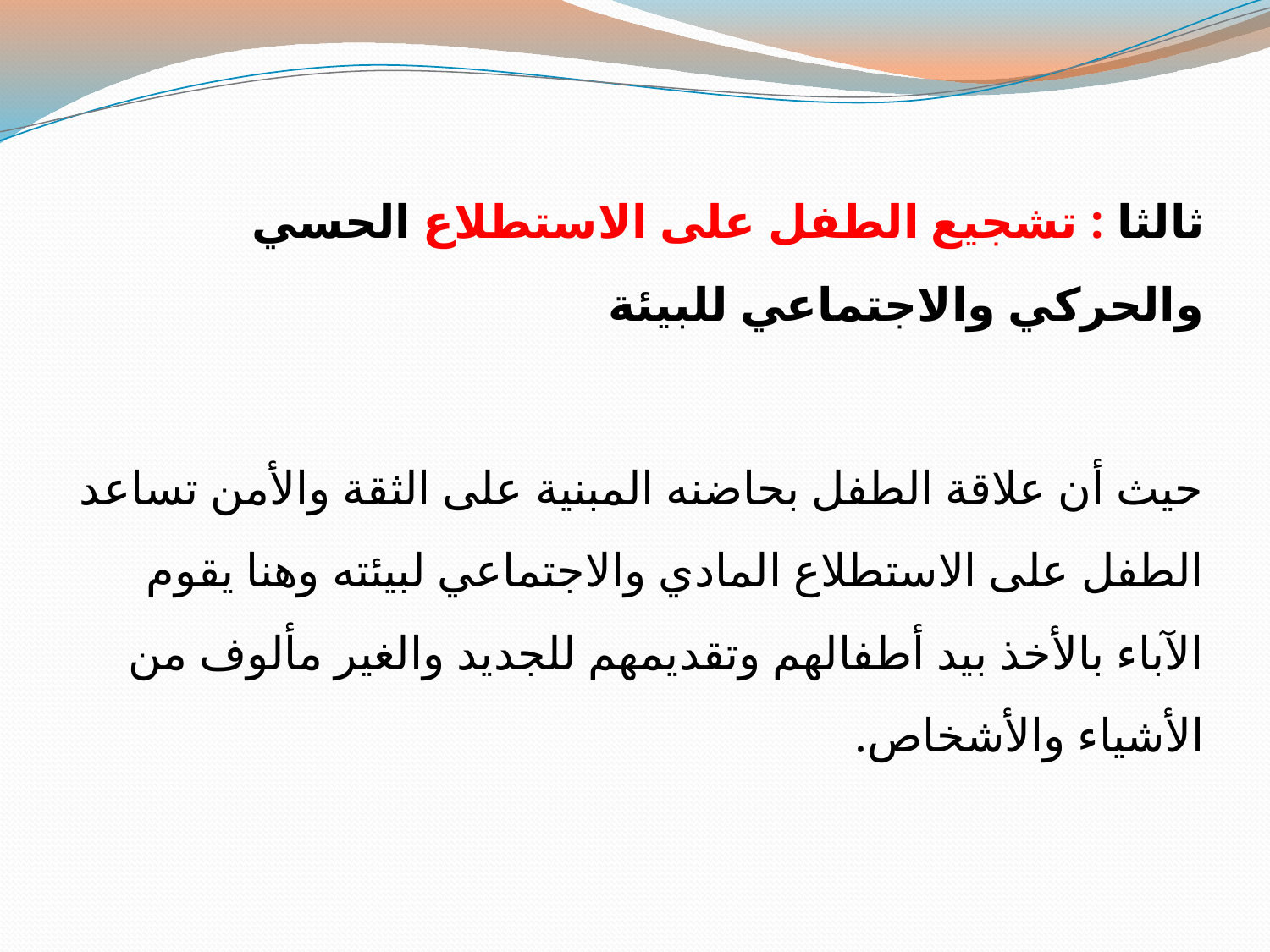

ثالثا : تشجيع الطفل على الاستطلاع الحسي والحركي والاجتماعي للبيئة

حيث أن علاقة الطفل بحاضنه المبنية على الثقة والأمن تساعد الطفل على الاستطلاع المادي والاجتماعي لبيئته وهنا يقوم الآباء بالأخذ بيد أطفالهم وتقديمهم للجديد والغير مألوف من الأشياء والأشخاص.